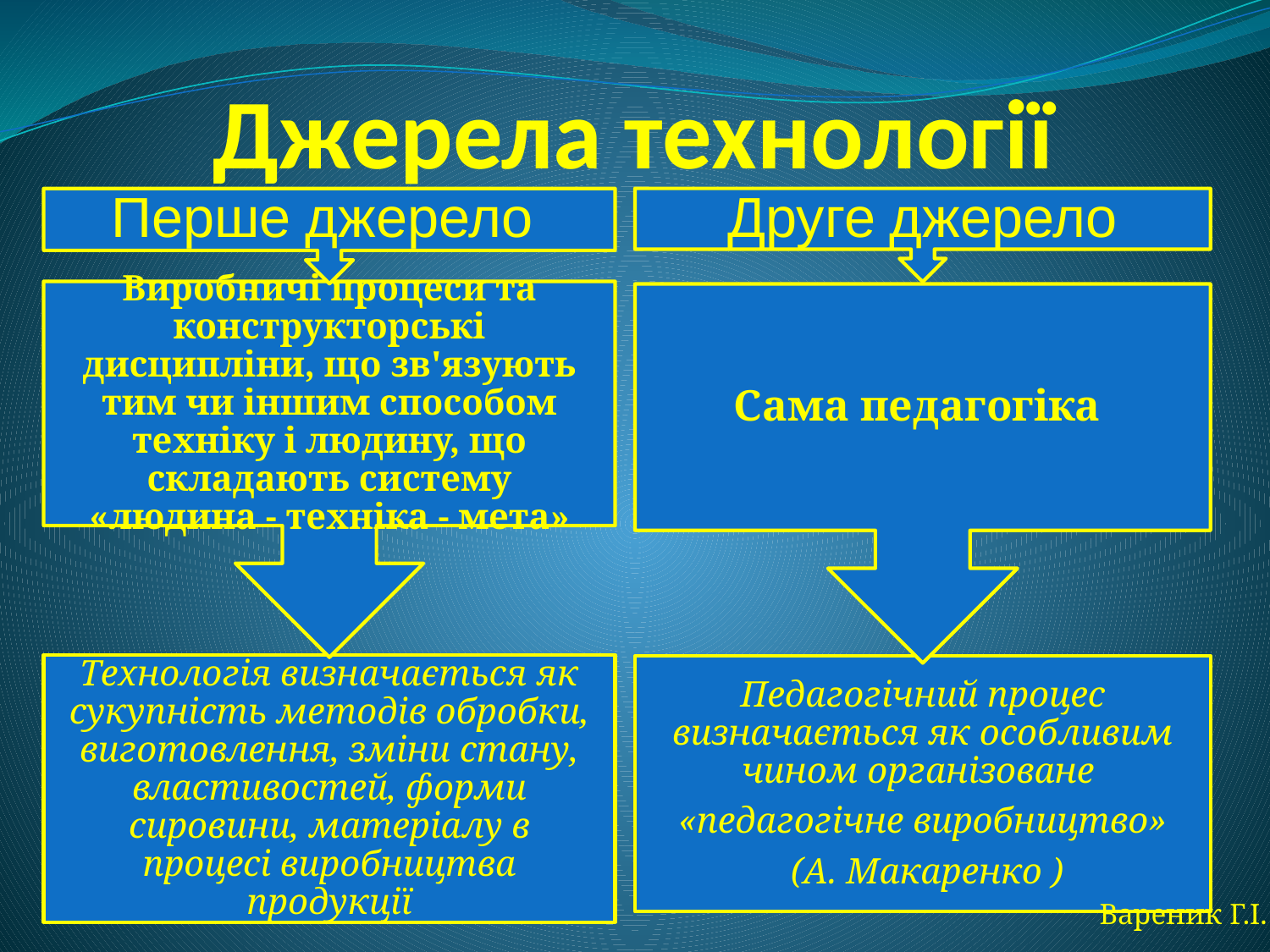

# Джерела технології
Технологія визначається як сукупність методів обробки, виготовлення, зміни стану, властивостей, форми сировини, матеріалу в процесі виробництва продукції
Виробничі процеси та конструкторські дисципліни, що зв'язують тим чи іншим способом техніку і людину, що складають систему «людина - техніка - мета»
Перше джерело
Педагогічний процес визначається як особливим чином організоване
«педагогічне виробництво»
 (А. Макаренко )
Сама педагогіка
Друге джерело

Вареник Г.І.